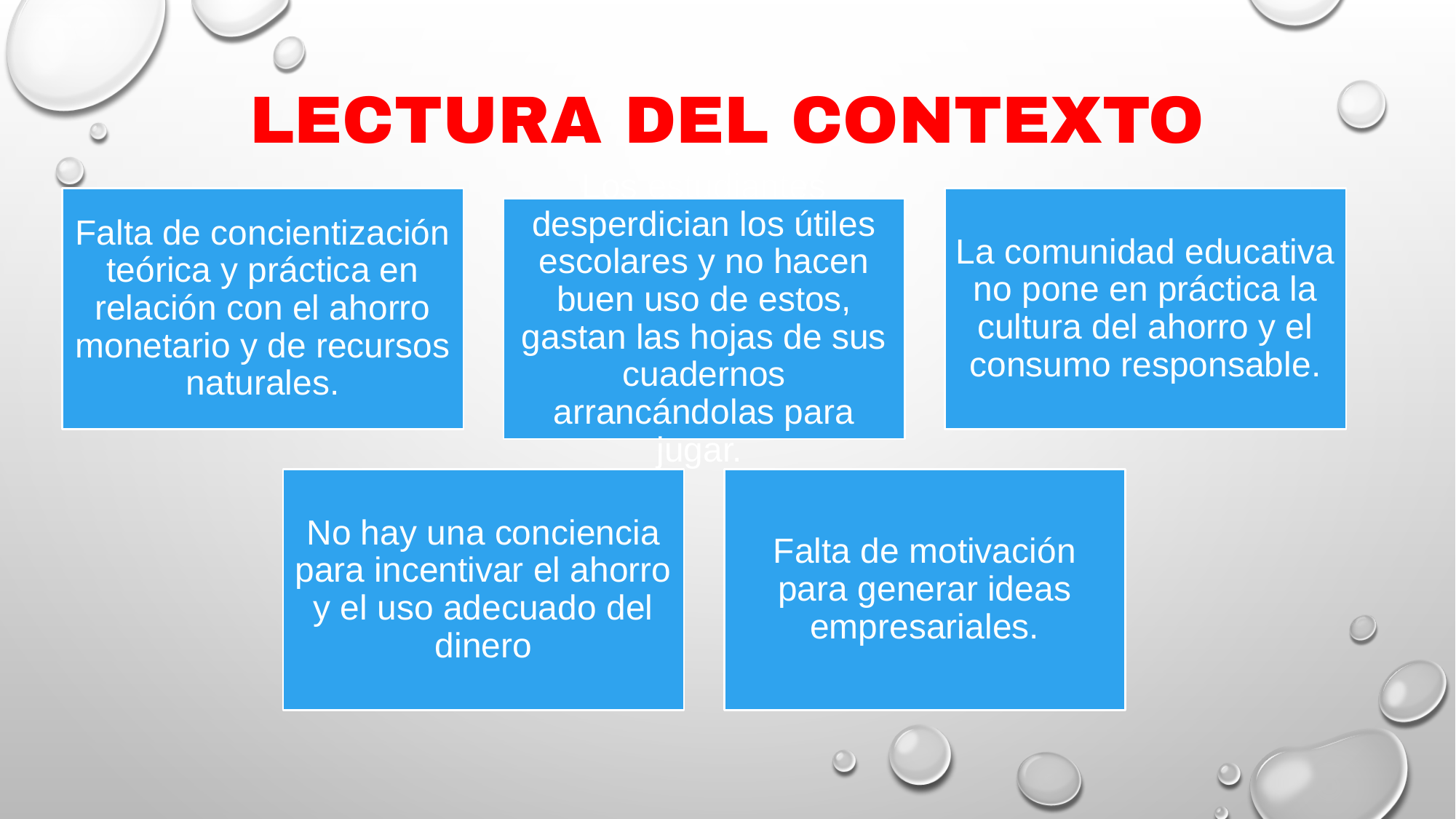

# LECTURA DEL CONTEXTO
Falta de concientización teórica y práctica en relación con el ahorro monetario y de recursos naturales.
Los estudiantes desperdician los útiles escolares y no hacen buen uso de estos, gastan las hojas de sus cuadernos arrancándolas para jugar.
La comunidad educativa no pone en práctica la cultura del ahorro y el consumo responsable.
No hay una conciencia para incentivar el ahorro y el uso adecuado del dinero
Falta de motivación para generar ideas empresariales.